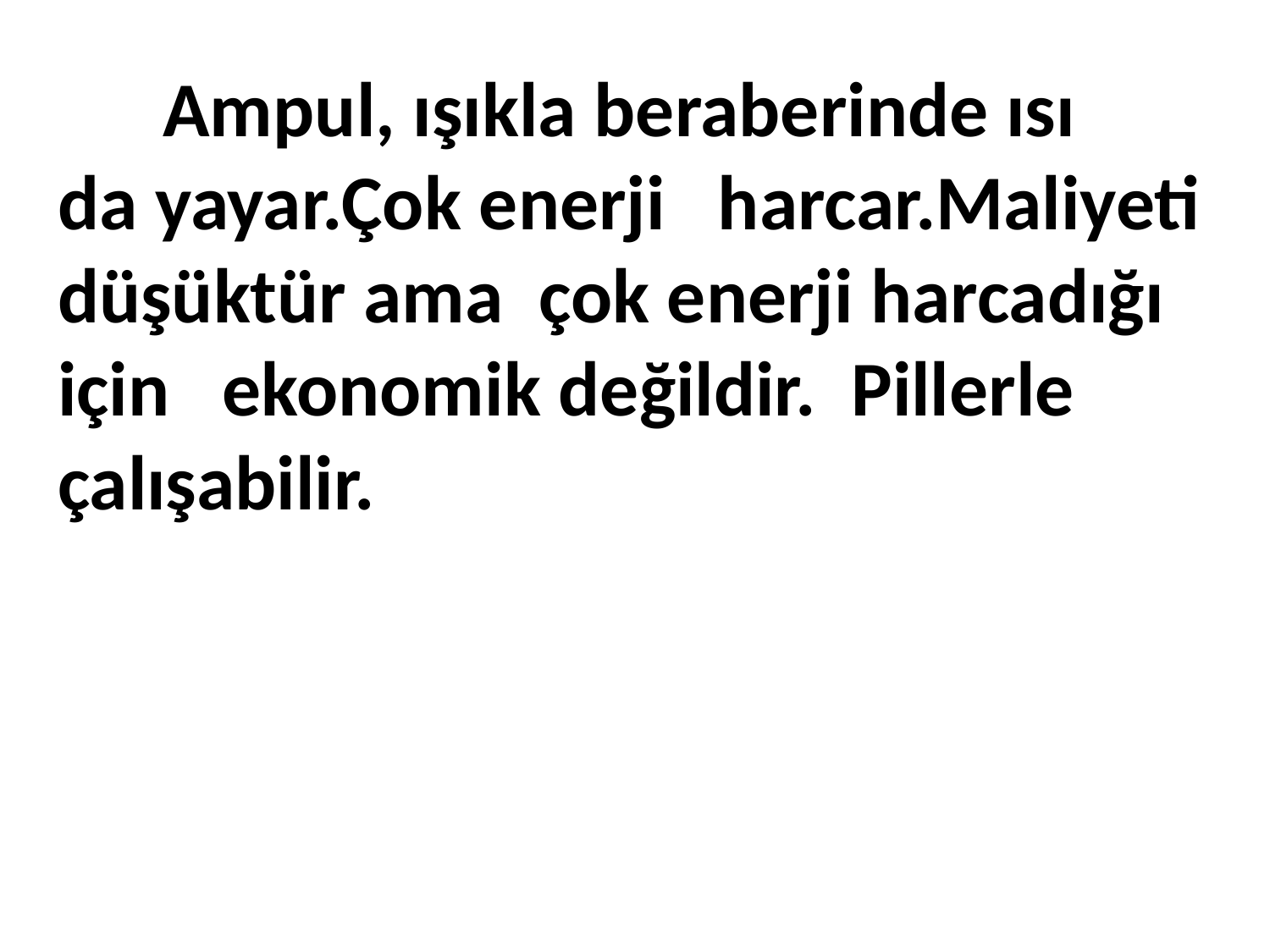

# Ampul, ışıkla beraberinde ısı da yayar.Çok enerji   harcar.Maliyeti düşüktür ama  çok enerji harcadığı için   ekonomik değildir.  Pillerle  çalışabilir.